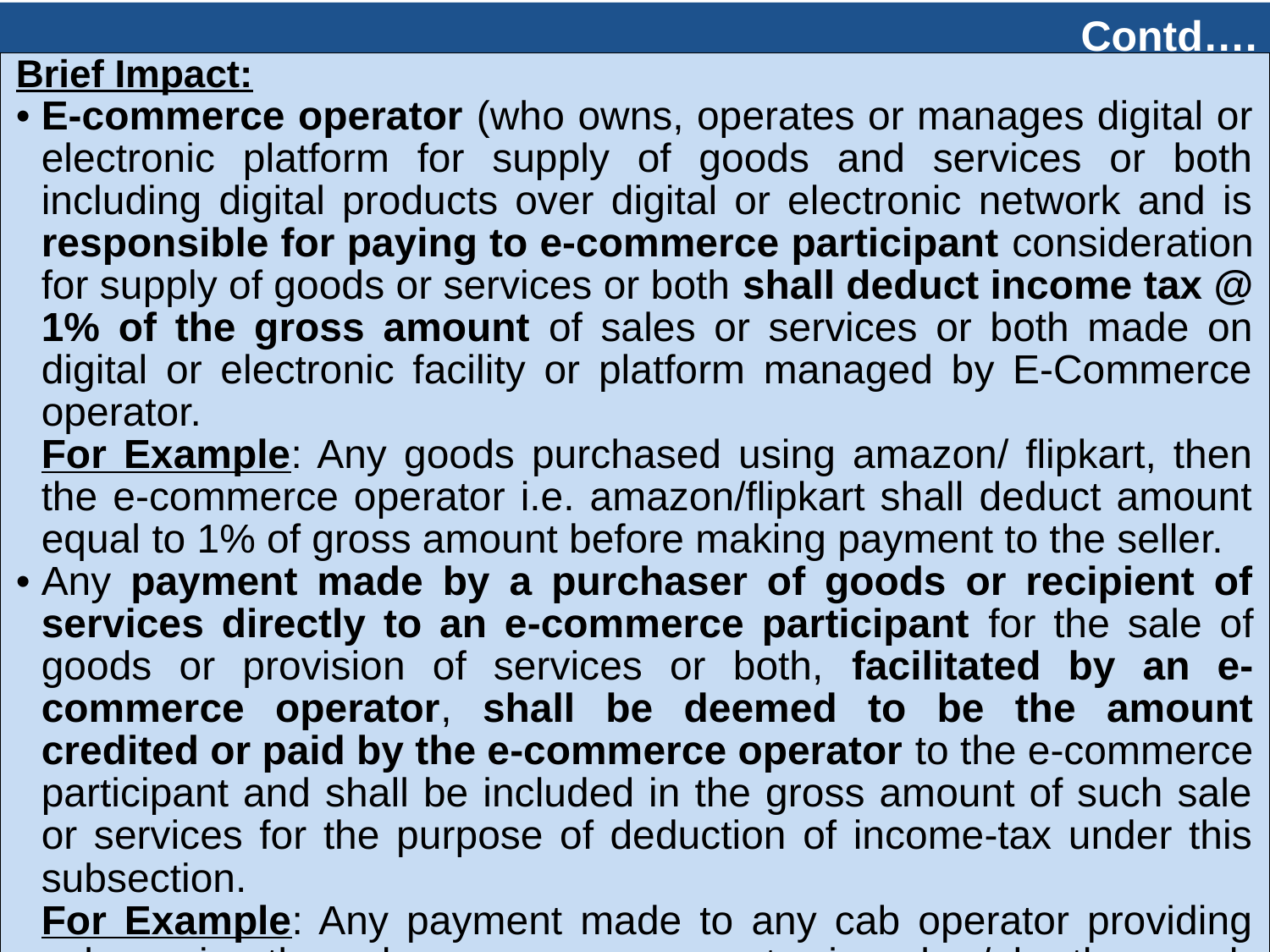

Contd….
| Brief Impact: E-commerce operator (who owns, operates or manages digital or electronic platform for supply of goods and services or both including digital products over digital or electronic network and is responsible for paying to e-commerce participant consideration for supply of goods or services or both shall deduct income tax @ 1% of the gross amount of sales or services or both made on digital or electronic facility or platform managed by E-Commerce operator. For Example: Any goods purchased using amazon/ flipkart, then the e-commerce operator i.e. amazon/flipkart shall deduct amount equal to 1% of gross amount before making payment to the seller. Any payment made by a purchaser of goods or recipient of services directly to an e-commerce participant for the sale of goods or provision of services or both, facilitated by an e-commerce operator, shall be deemed to be the amount credited or paid by the e-commerce operator to the e-commerce participant and shall be included in the gross amount of such sale or services for the purpose of deduction of income-tax under this subsection. For Example: Any payment made to any cab operator providing cab service through e-commerce operator i.e. uber/ola, then such e-commerce operator is also liable to deduct TDS @1% on payment which is directly made to cab operator by the receiver of service. |
| --- |
112